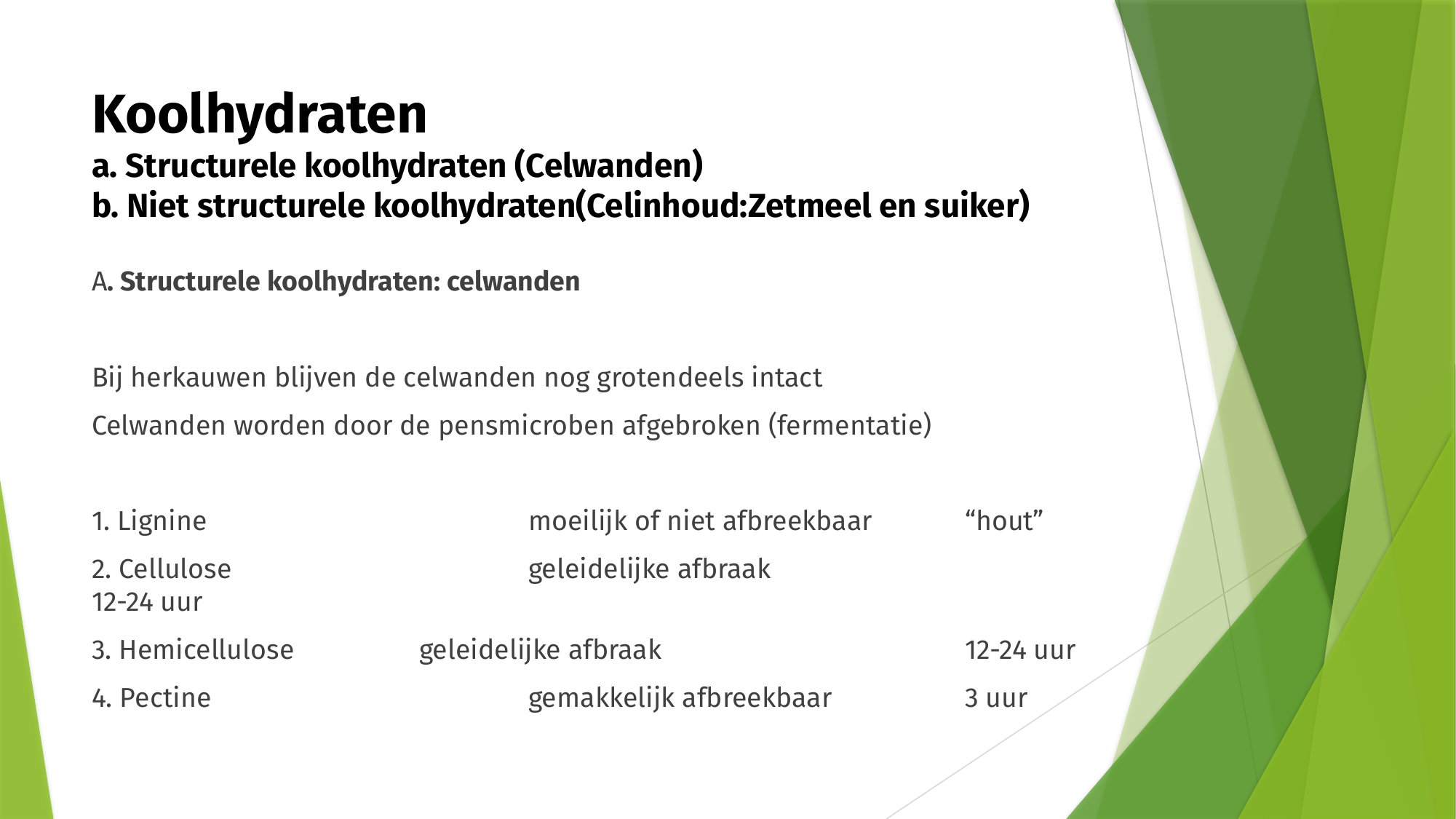

# Koolhydraten a. Structurele koolhydraten (Celwanden) b. Niet structurele koolhydraten(Celinhoud:Zetmeel en suiker)
A. Structurele koolhydraten: celwanden

Bij herkauwen blijven de celwanden nog grotendeels intact
Celwanden worden door de pensmicroben afgebroken (fermentatie)

1. Lignine			moeilijk of niet afbreekbaar	“hout”
2. Cellulose			geleidelijke afbraak			12-24 uur
3. Hemicellulose		geleidelijke afbraak			12-24 uur
4. Pectine			gemakkelijk afbreekbaar 		3 uur